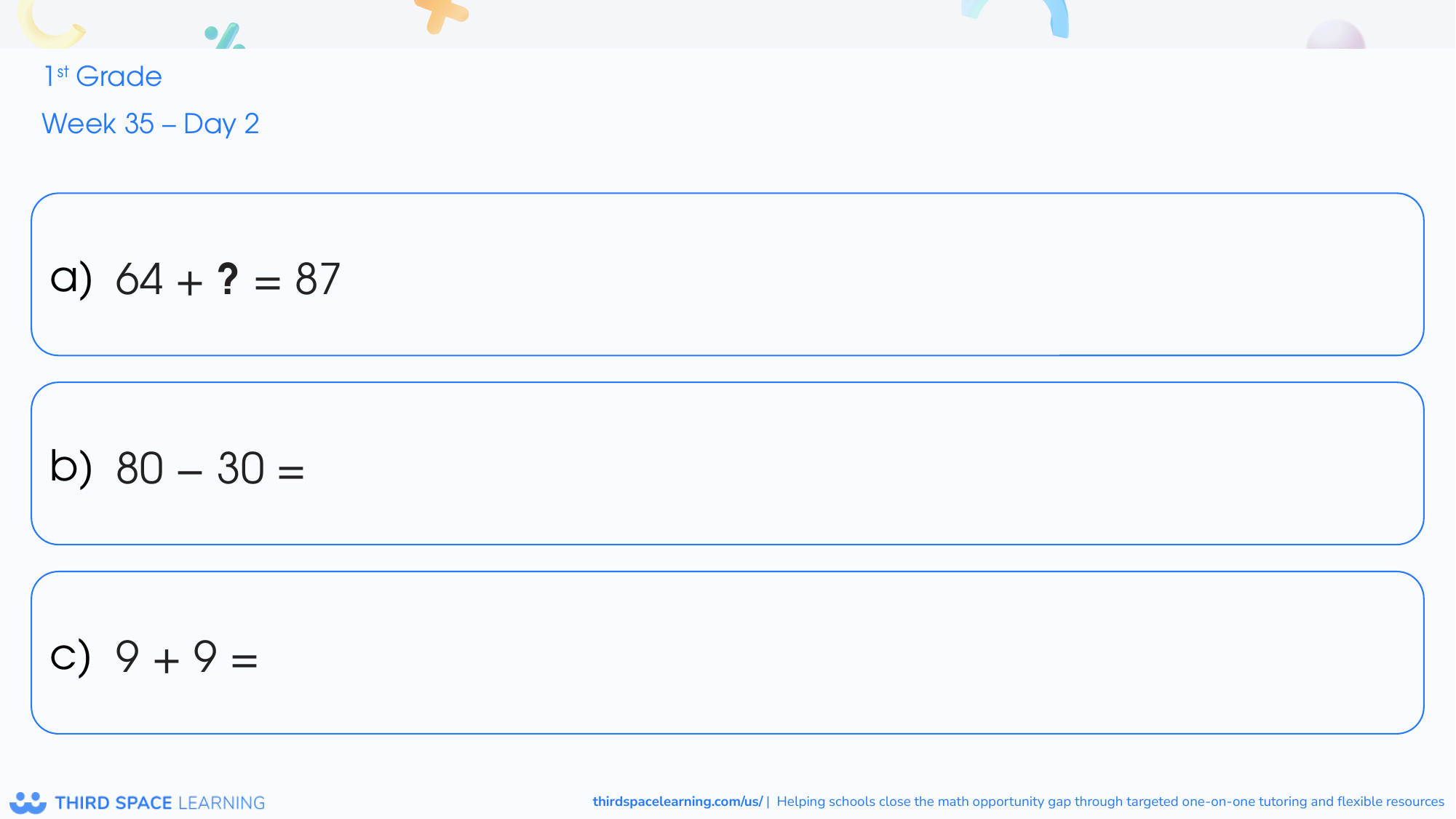

1st Grade
Week 35 – Day 2
64 + ? = 87
80 − 30 =
9 + 9 =